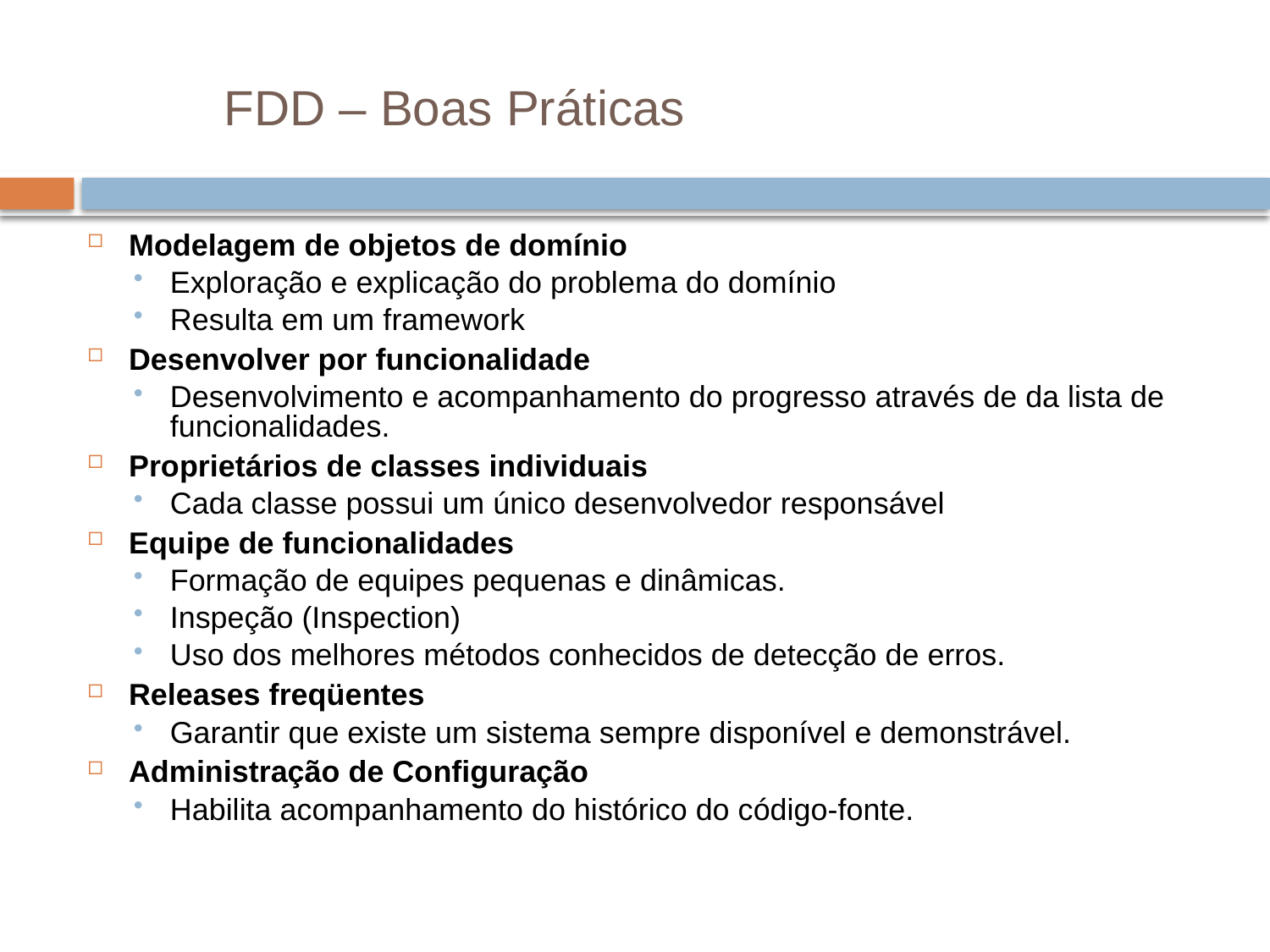

# FDD – Boas Práticas
Modelagem de objetos de domínio
Exploração e explicação do problema do domínio
Resulta em um framework
Desenvolver por funcionalidade
Desenvolvimento e acompanhamento do progresso através de da lista de funcionalidades.
Proprietários de classes individuais
Cada classe possui um único desenvolvedor responsável
Equipe de funcionalidades
Formação de equipes pequenas e dinâmicas.
Inspeção (Inspection)
Uso dos melhores métodos conhecidos de detecção de erros.
Releases freqüentes
Garantir que existe um sistema sempre disponível e demonstrável.
Administração de Configuração
Habilita acompanhamento do histórico do código-fonte.